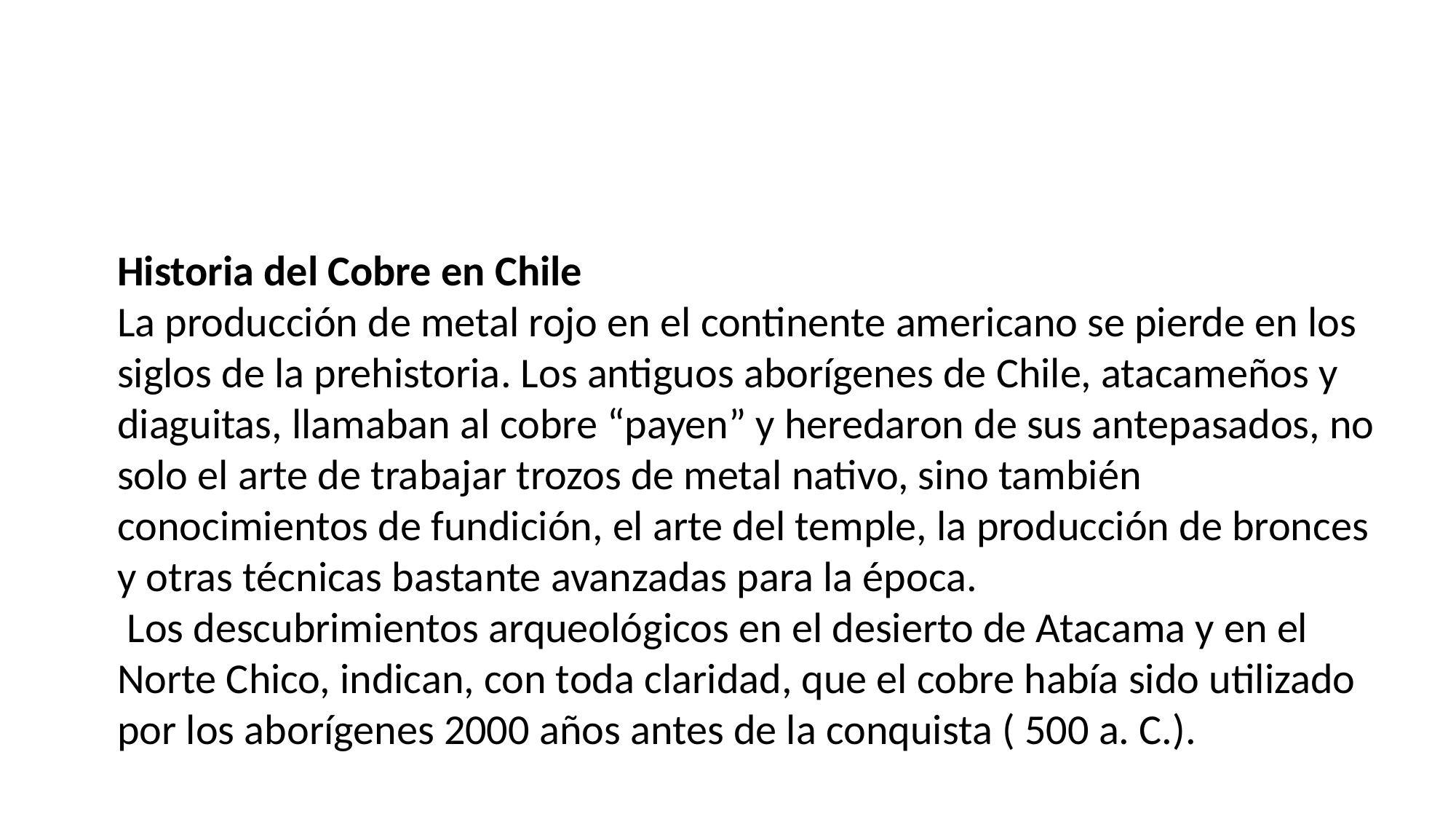

Historia del Cobre en Chile
La producción de metal rojo en el continente americano se pierde en los siglos de la prehistoria. Los antiguos aborígenes de Chile, atacameños y diaguitas, llamaban al cobre “payen” y heredaron de sus antepasados, no solo el arte de trabajar trozos de metal nativo, sino también conocimientos de fundición, el arte del temple, la producción de bronces y otras técnicas bastante avanzadas para la época.
 Los descubrimientos arqueológicos en el desierto de Atacama y en el Norte Chico, indican, con toda claridad, que el cobre había sido utilizado por los aborígenes 2000 años antes de la conquista ( 500 a. C.).